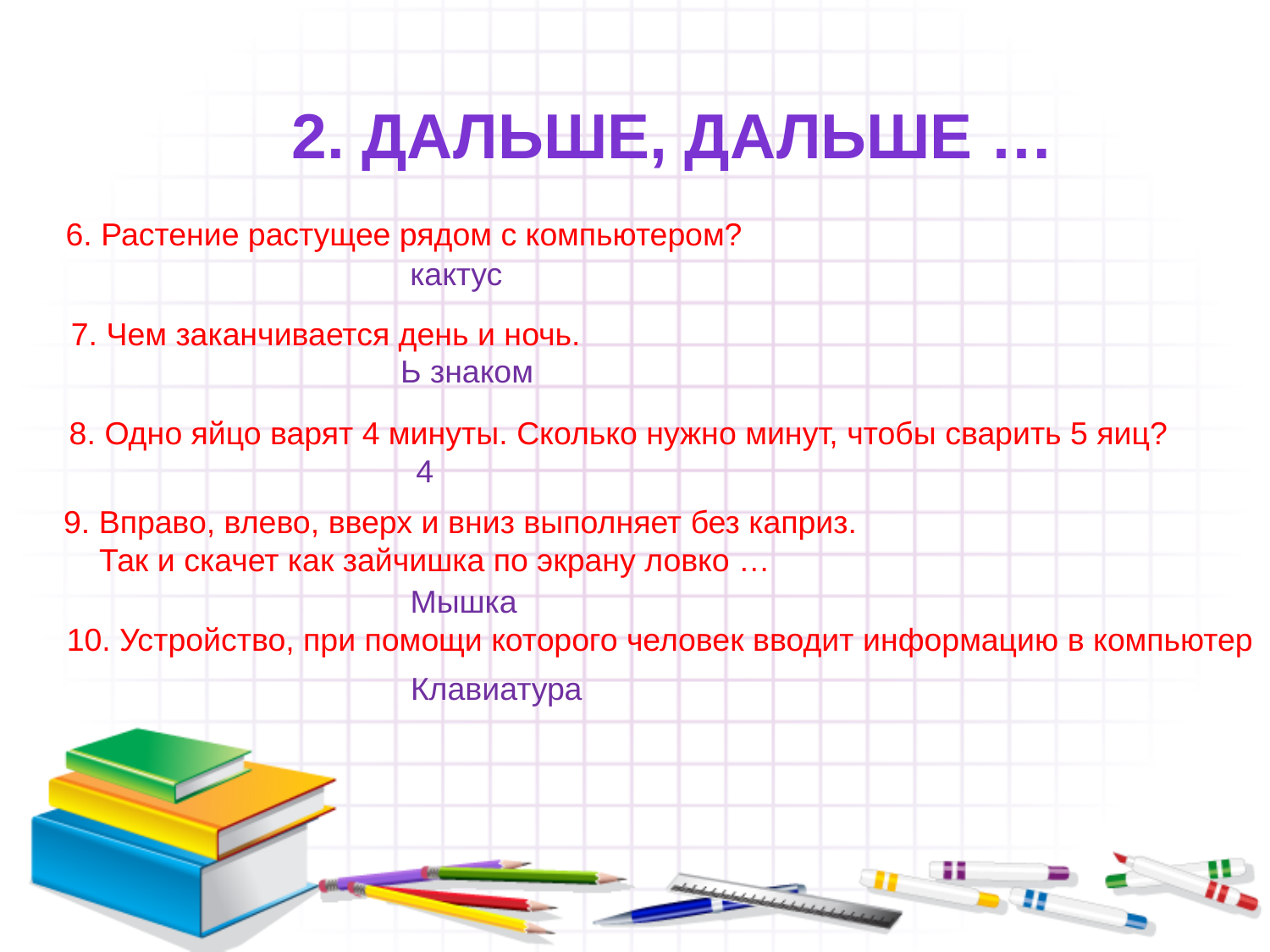

2. дальше, дальше …
6. Растение растущее рядом с компьютером?
кактус
7. Чем заканчивается день и ночь.
Ь знаком
8. Одно яйцо варят 4 минуты. Сколько нужно минут, чтобы сварить 5 яиц?
4
9. Вправо, влево, вверх и вниз выполняет без каприз.
    Так и скачет как зайчишка по экрану ловко …
Мышка
10. Устройство, при помощи которого человек вводит информацию в компьютер
Клавиатура